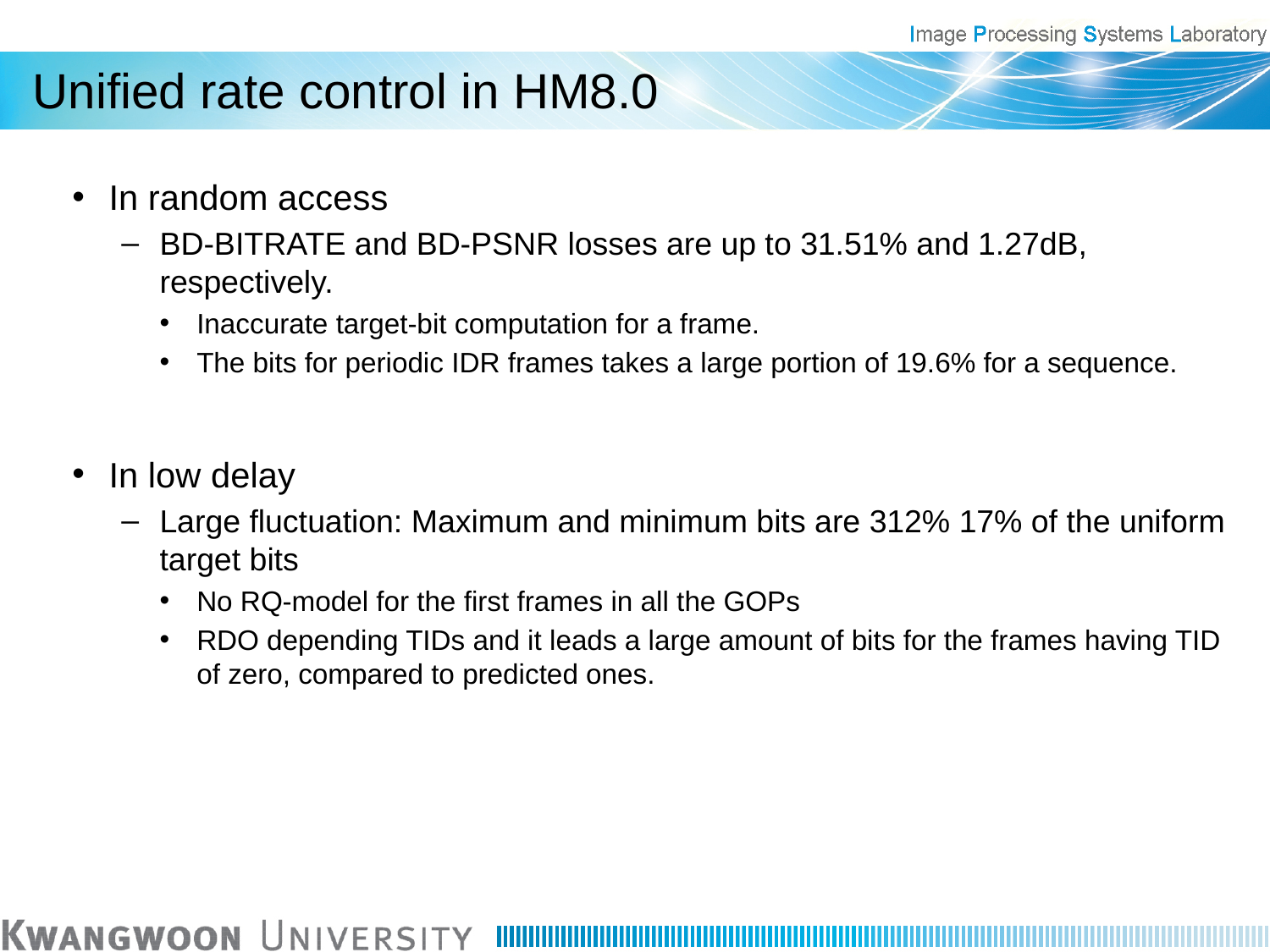

# Unified rate control in HM8.0
In random access
BD-BITRATE and BD-PSNR losses are up to 31.51% and 1.27dB, respectively.
Inaccurate target-bit computation for a frame.
The bits for periodic IDR frames takes a large portion of 19.6% for a sequence.
In low delay
Large fluctuation: Maximum and minimum bits are 312% 17% of the uniform target bits
No RQ-model for the first frames in all the GOPs
RDO depending TIDs and it leads a large amount of bits for the frames having TID of zero, compared to predicted ones.